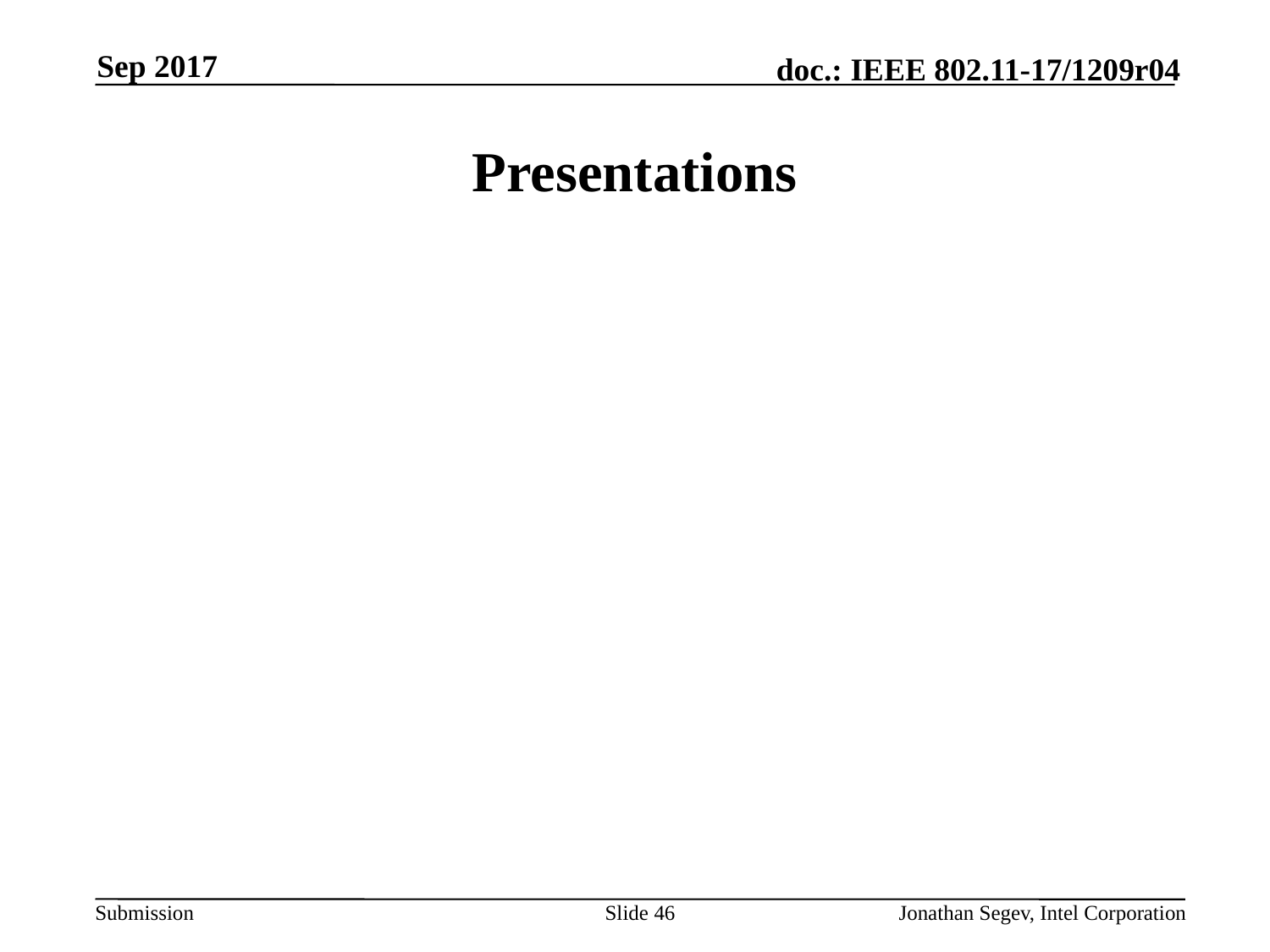

Sep 2017
# Presentations

Slide 46
Jonathan Segev, Intel Corporation